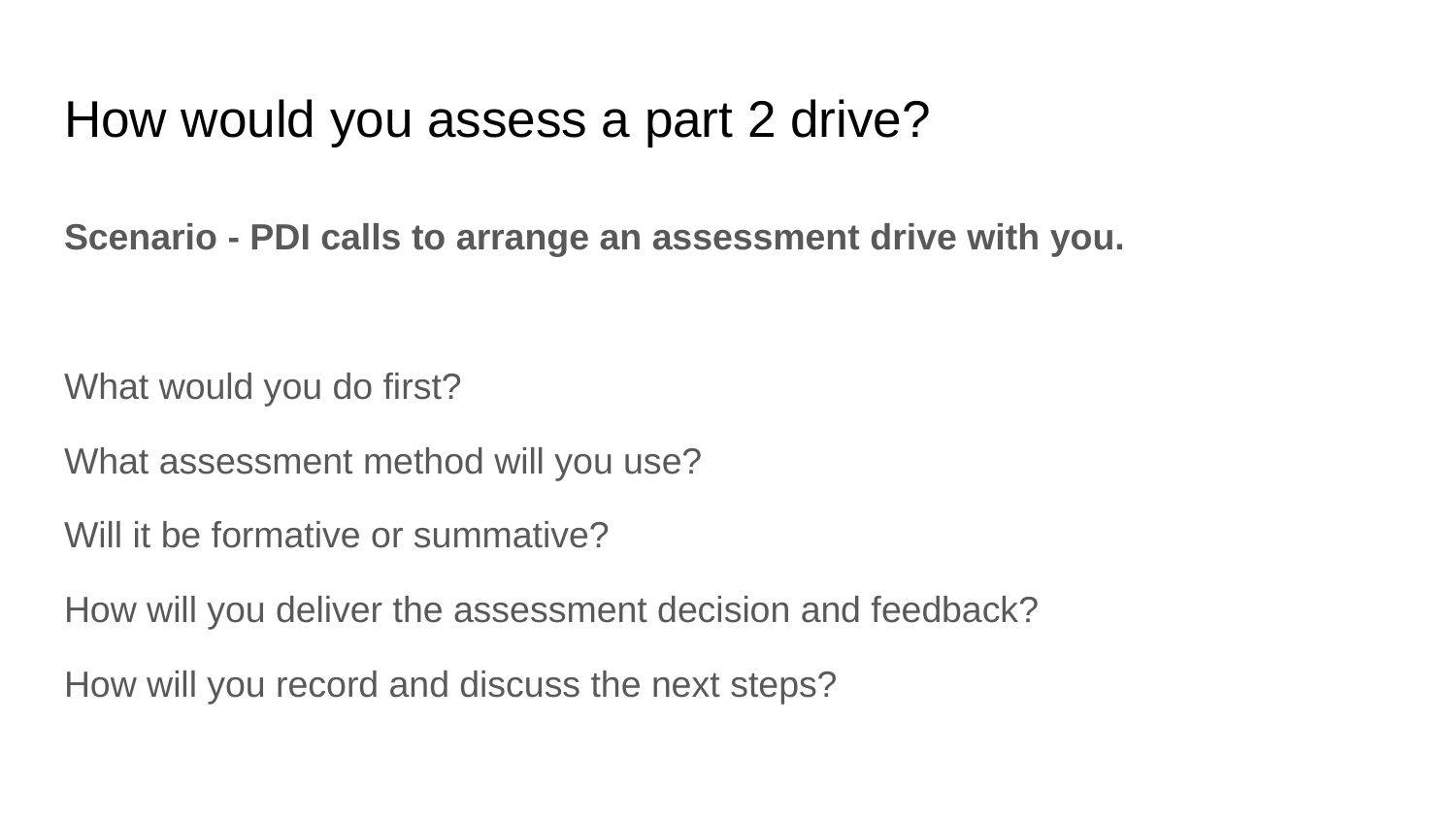

# How would you assess a part 2 drive?
Scenario - PDI calls to arrange an assessment drive with you.

What would you do first?
What assessment method will you use?
Will it be formative or summative?
How will you deliver the assessment decision and feedback?
How will you record and discuss the next steps?